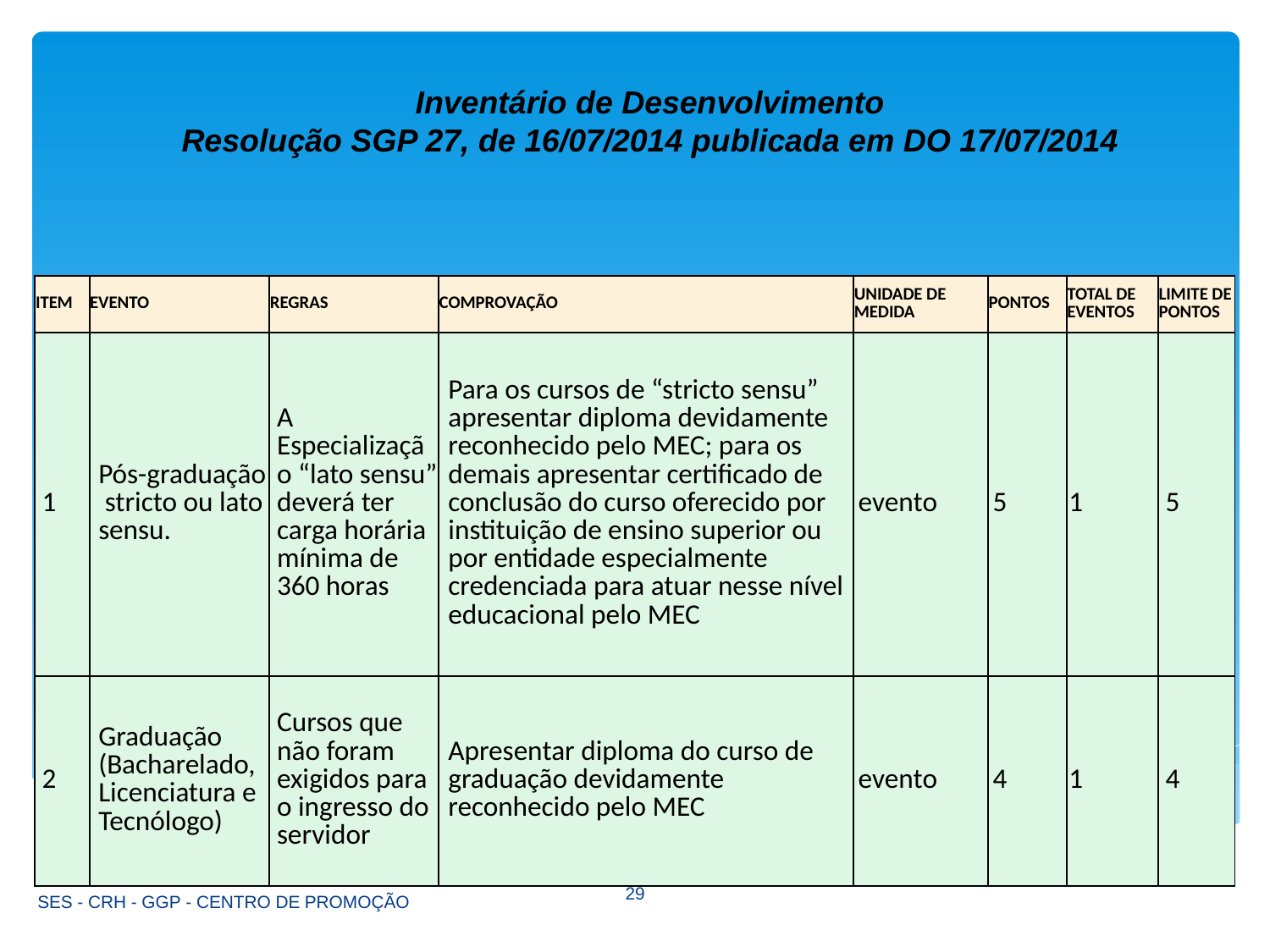

Inventário de Desenvolvimento
Resolução SGP 27, de 16/07/2014 publicada em DO 17/07/2014

| ITEM | EVENTO | REGRAS | COMPROVAÇÃO | UNIDADE DE MEDIDA | PONTOS | TOTAL DE EVENTOS | LIMITE DE PONTOS |
| --- | --- | --- | --- | --- | --- | --- | --- |
| 1 | Pós-graduação stricto ou lato sensu. | A Especialização “lato sensu” deverá ter carga horária mínima de 360 horas | Para os cursos de “stricto sensu” apresentar diploma devidamente reconhecido pelo MEC; para os demais apresentar certificado de conclusão do curso oferecido por instituição de ensino superior ou por entidade especialmente credenciada para atuar nesse nível educacional pelo MEC | evento | 5 | 1 | 5 |
| 2 | Graduação (Bacharelado, Licenciatura e Tecnólogo) | Cursos que não foram exigidos para o ingresso do servidor | Apresentar diploma do curso de graduação devidamente reconhecido pelo MEC | evento | 4 | 1 | 4 |
29
SES - CRH - GGP - CENTRO DE PROMOÇÃO